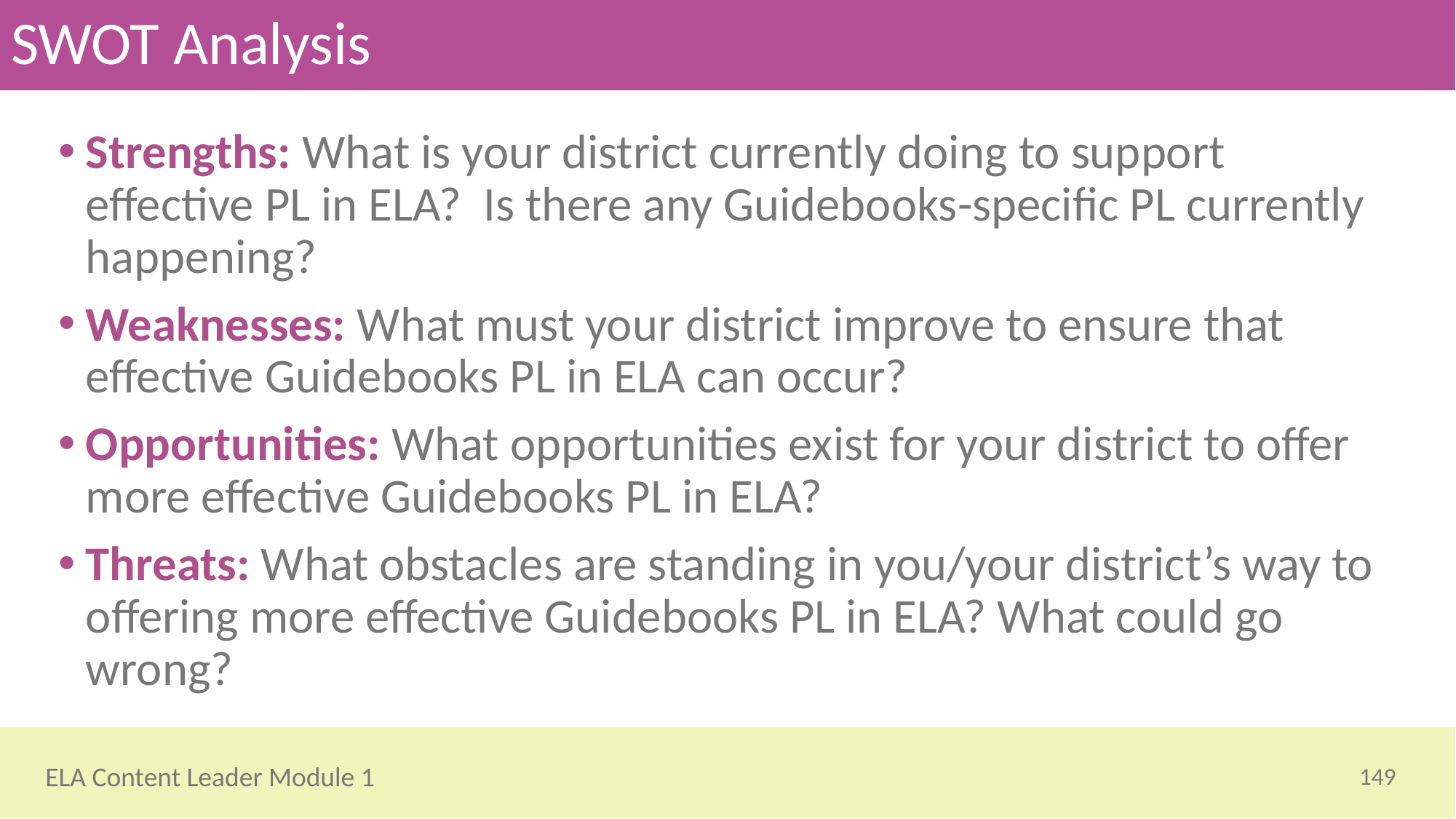

# SWOT Analysis
Strengths: What is your district currently doing to support effective PL in ELA?  Is there any Guidebooks-specific PL currently happening?
Weaknesses: What must your district improve to ensure that effective Guidebooks PL in ELA can occur?
Opportunities: What opportunities exist for your district to offer  more effective Guidebooks PL in ELA?
Threats: What obstacles are standing in you/your district’s way to offering more effective Guidebooks PL in ELA? What could go wrong?

149